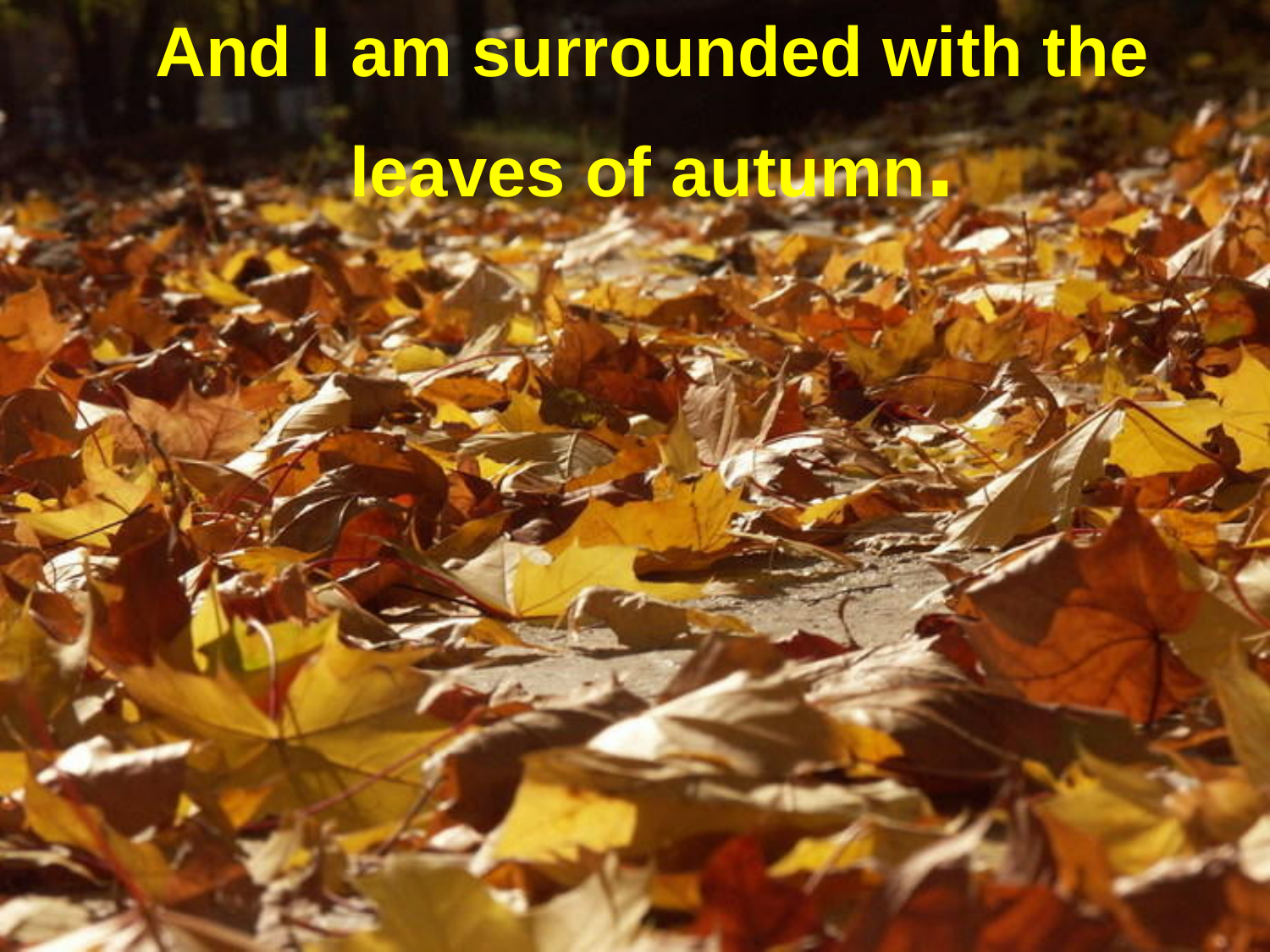

And I am surrounded with the leaves of autumn.